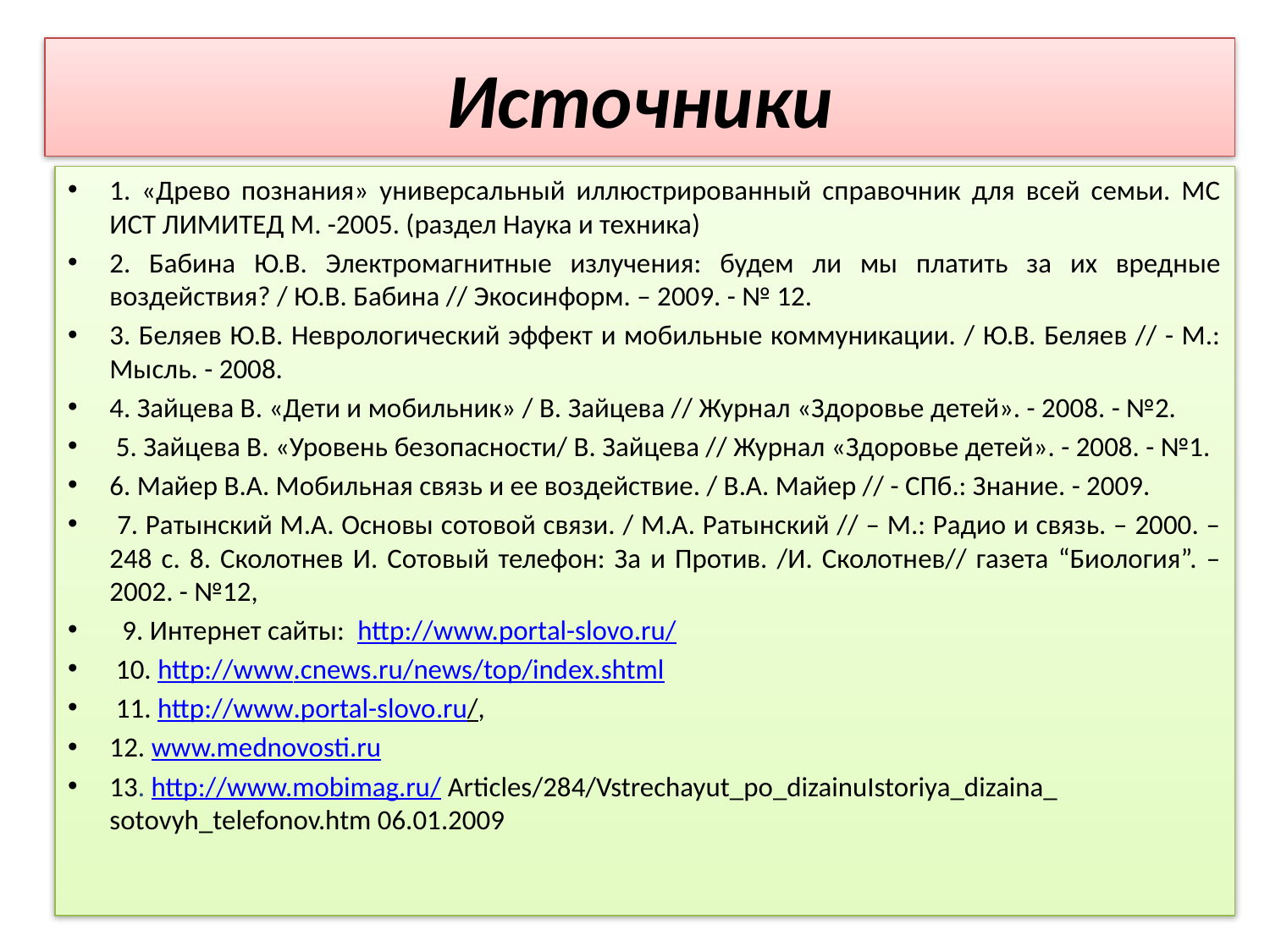

# Источники
1. «Древо познания» универсальный иллюстрированный справочник для всей семьи. МС ИСТ ЛИМИТЕД М. -2005. (раздел Наука и техника)
2. Бабина Ю.В. Электромагнитные излучения: будем ли мы платить за их вредные воздействия? / Ю.В. Бабина // Экосинформ. – 2009. - № 12.
3. Беляев Ю.В. Неврологический эффект и мобильные коммуникации. / Ю.В. Беляев // - М.: Мысль. - 2008.
4. Зайцева В. «Дети и мобильник» / В. Зайцева // Журнал «Здоровье детей». - 2008. - №2.
 5. Зайцева В. «Уровень безопасности/ В. Зайцева // Журнал «Здоровье детей». - 2008. - №1.
6. Майер В.А. Мобильная связь и ее воздействие. / В.А. Майер // - СПб.: Знание. - 2009.
 7. Ратынский М.А. Основы сотовой связи. / М.А. Ратынский // – М.: Радио и связь. – 2000. – 248 с. 8. Сколотнев И. Сотовый телефон: За и Против. /И. Сколотнев// газета “Биология”. – 2002. - №12,
  9. Интернет сайты:  http://www.portal-slovo.ru/
 10. http://www.cnews.ru/news/top/index.shtml
 11. http://www.portal-slovo.ru/,
12. www.mednovosti.ru
13. http://www.mobimag.ru/ Articles/284/Vstrechayut_po_dizainuIstoriya_dizaina_ sotovyh_telefonov.htm 06.01.2009